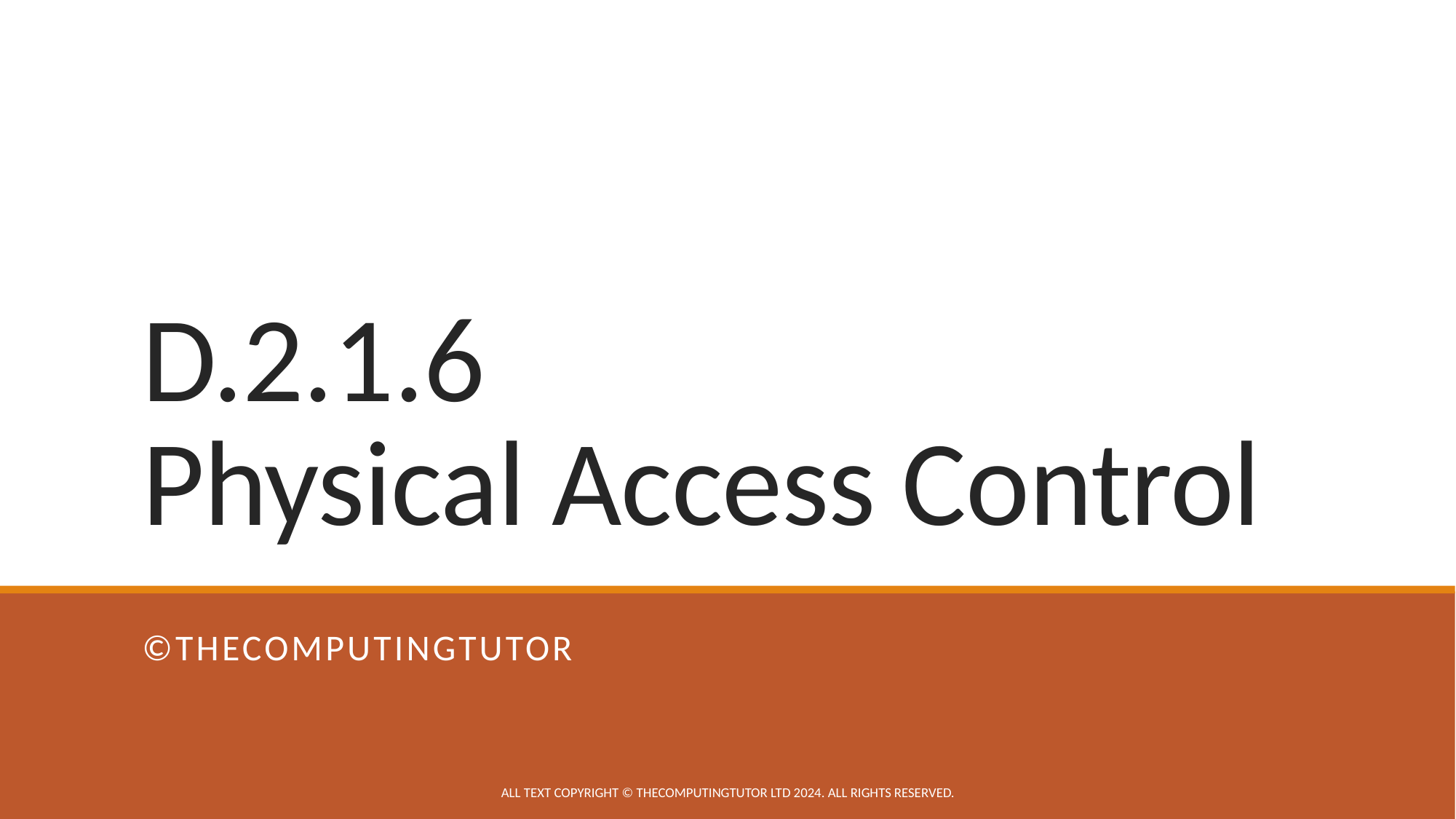

# D.2.1.6 Physical Access Control

©TheComputingTutor

All text copyright © TheComputingTutor Ltd 2024. All rights Reserved.